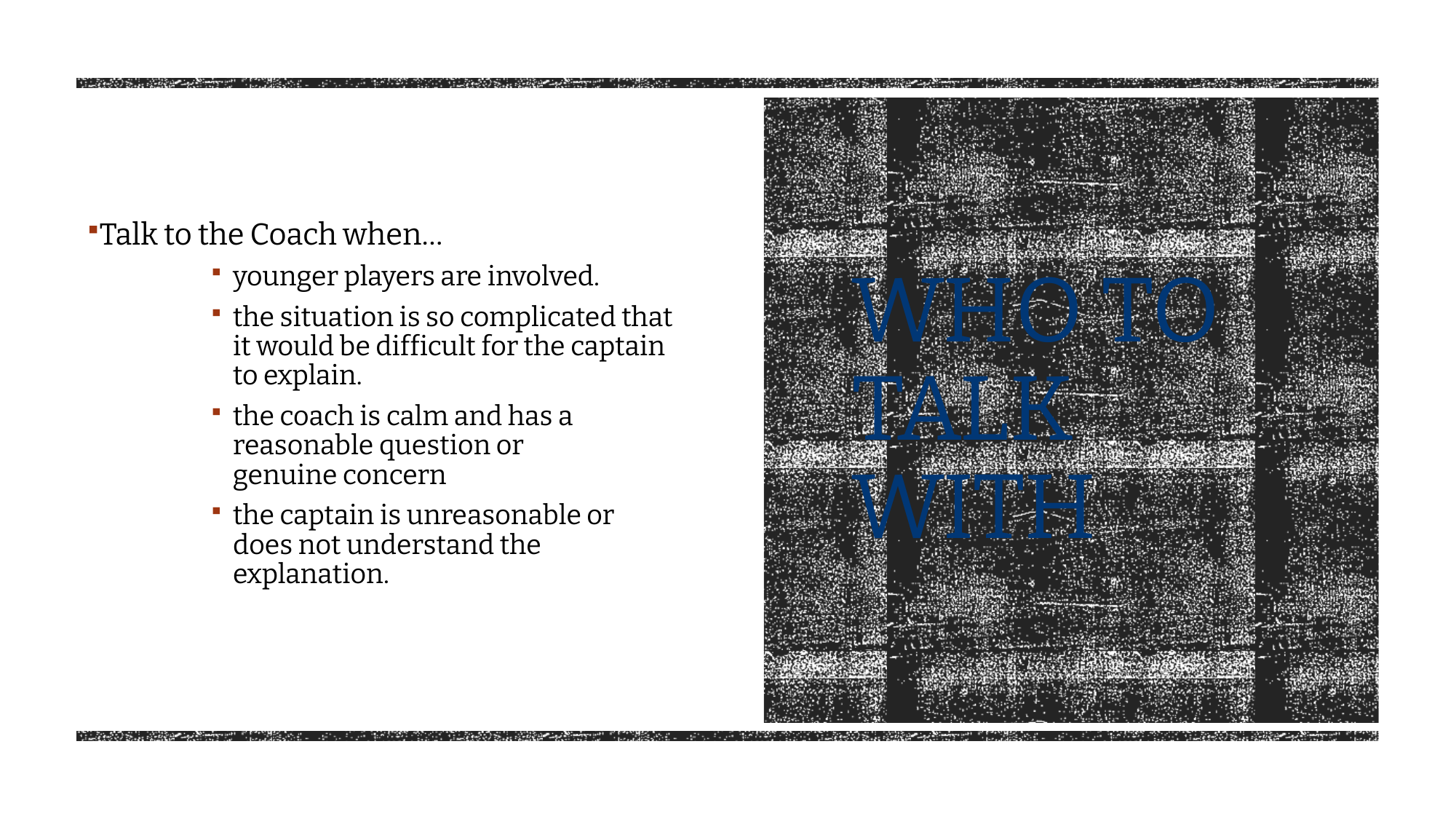

Talk to the Coach when…
younger players are involved.
the situation is so complicated that
it would be difficult for the captain
to explain.
the coach is calm and has a
reasonable question or
genuine concern
the captain is unreasonable or
does not understand the explanation.
# WHO TO TALK WITH